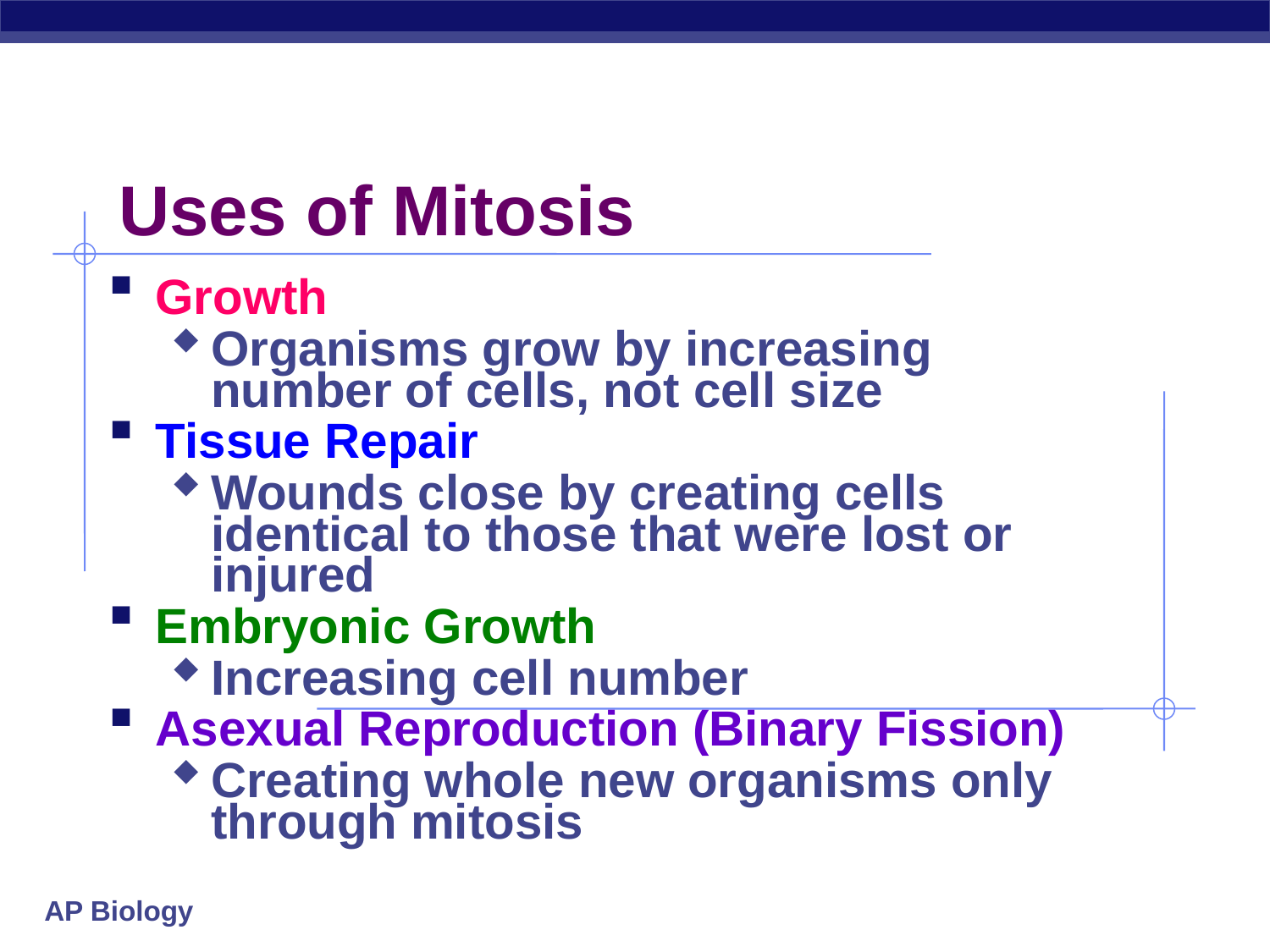

# Uses of Mitosis
Growth
Organisms grow by increasing number of cells, not cell size
Tissue Repair
Wounds close by creating cells identical to those that were lost or injured
Embryonic Growth
Increasing cell number
Asexual Reproduction (Binary Fission)
Creating whole new organisms only through mitosis